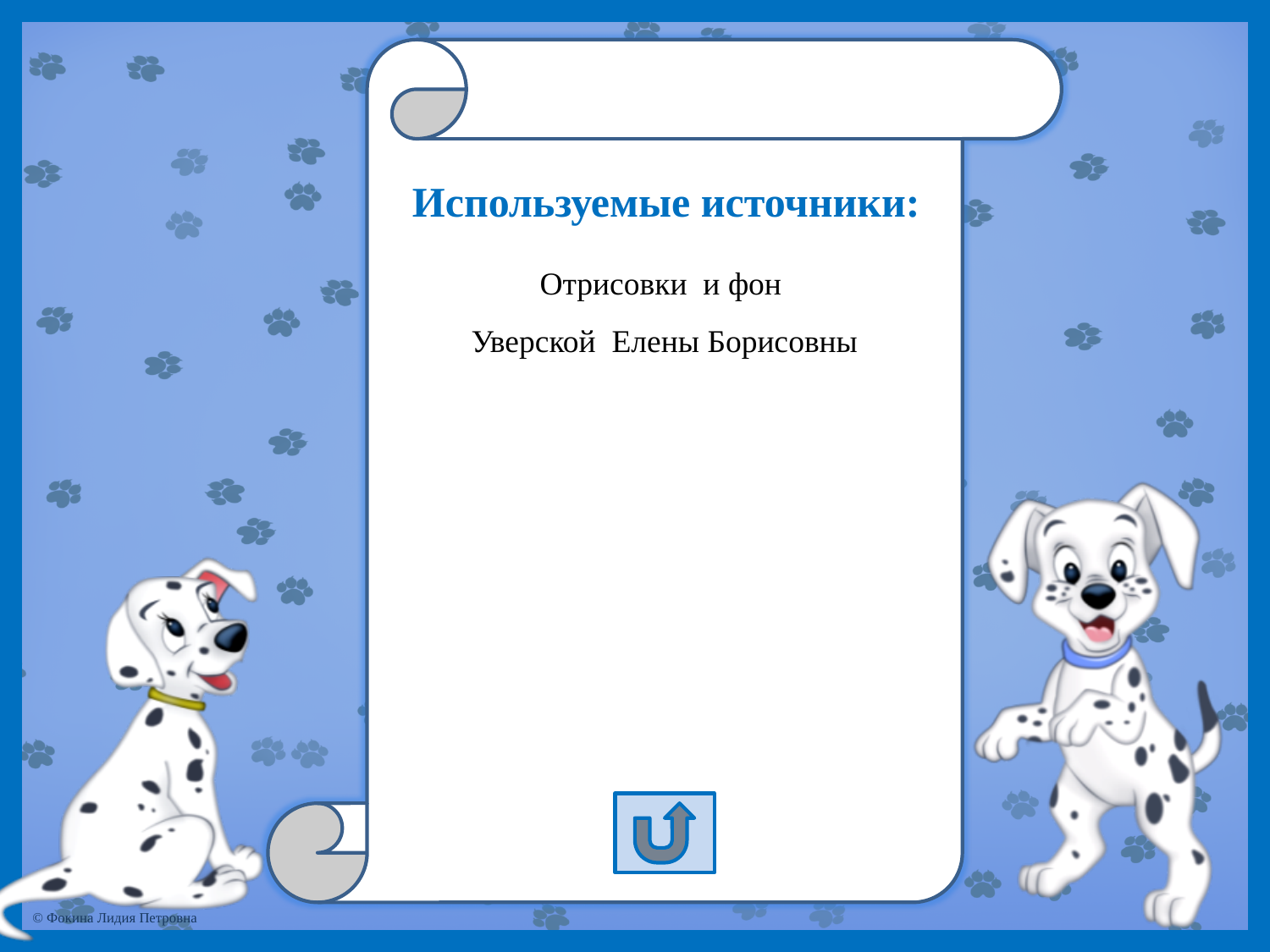

Используемые источники:
Отрисовки  и фон
Уверской  Елены Борисовны